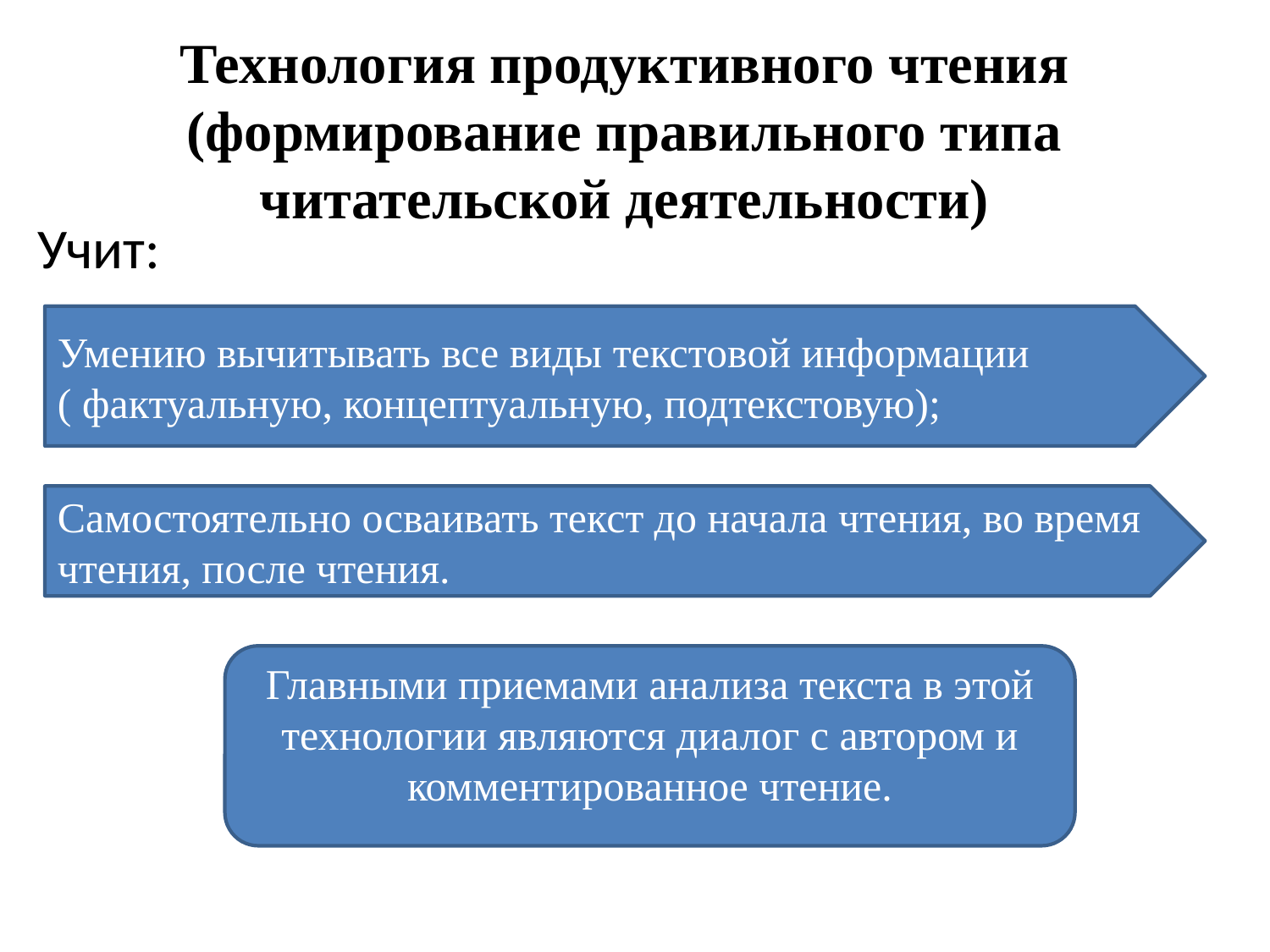

# Технология продуктивного чтения (формирование правильного типа читательской деятельности)
Учит:
Умению вычитывать все виды текстовой информации           ( фактуальную, концептуальную, подтекстовую);
Самостоятельно осваивать текст до начала чтения, во время чтения, после чтения.

Главными приемами анализа текста в этой технологии являются диалог с автором и комментированное чтение.